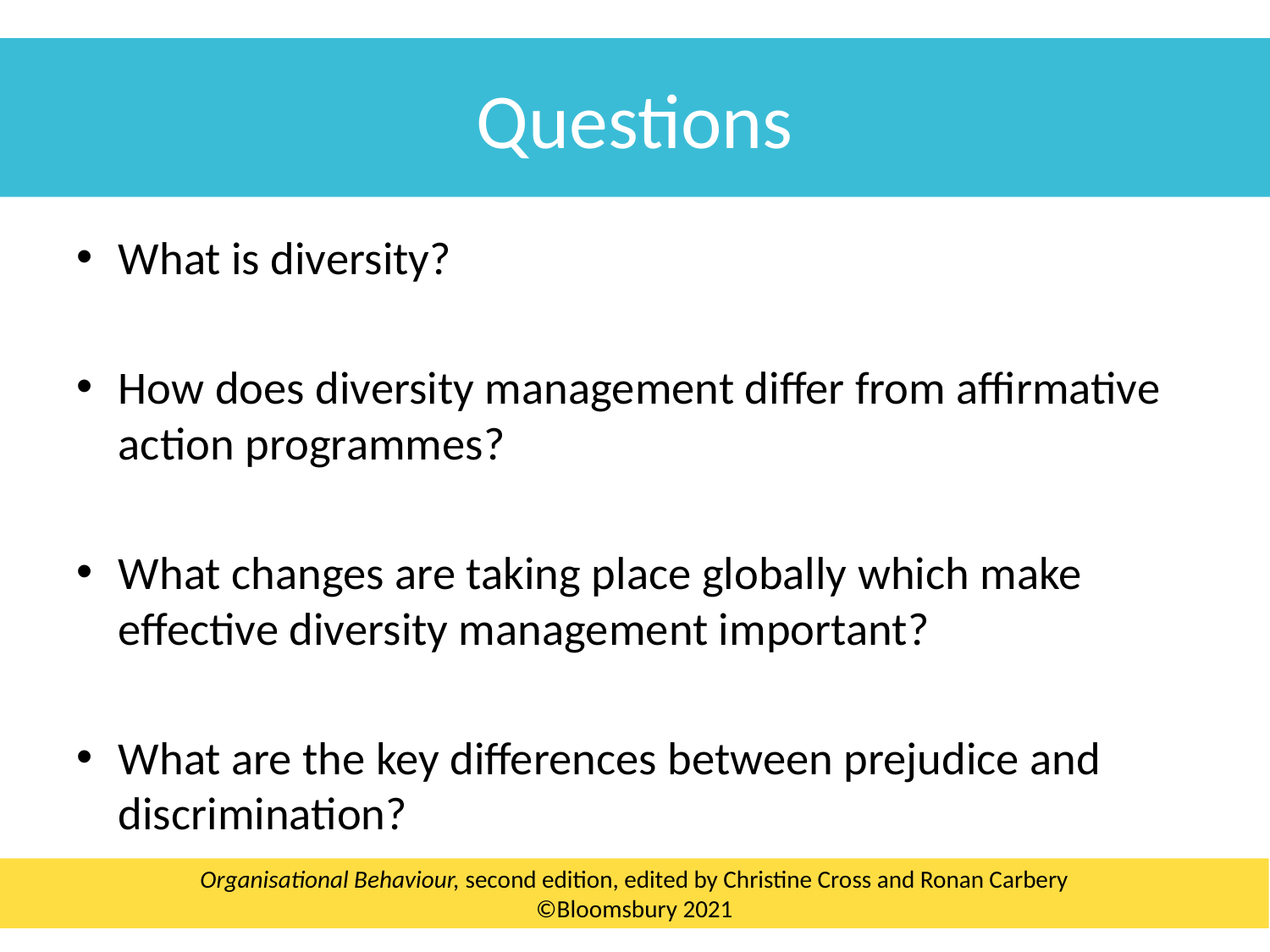

Questions
What is diversity?

How does diversity management differ from affirmative action programmes?

What changes are taking place globally which make effective diversity management important?

What are the key differences between prejudice and discrimination?